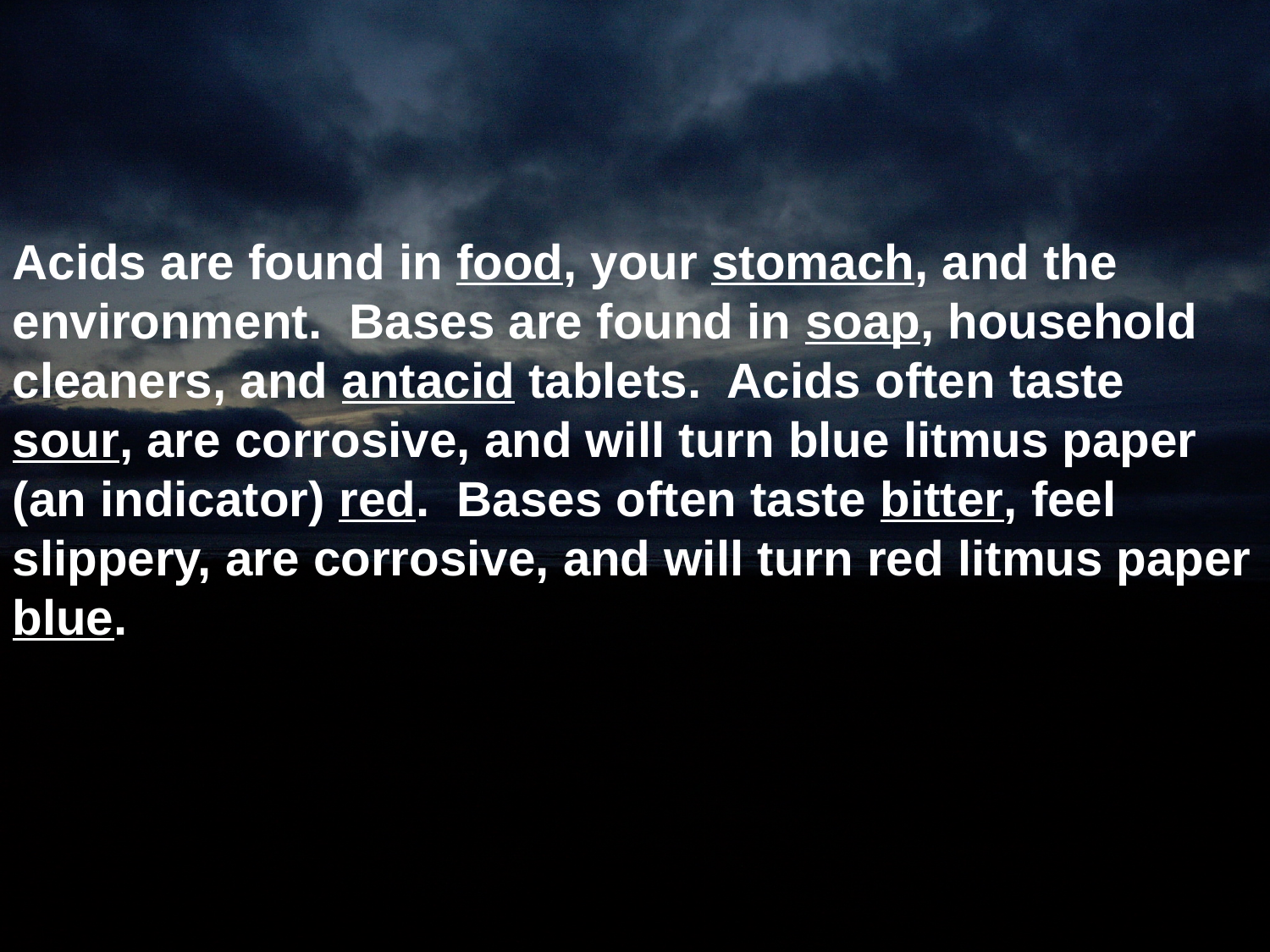

Acids are found in food, your stomach, and the environment.  Bases are found in soap, household cleaners, and antacid tablets.  Acids often taste sour, are corrosive, and will turn blue litmus paper (an indicator) red.  Bases often taste bitter, feel slippery, are corrosive, and will turn red litmus paper blue.